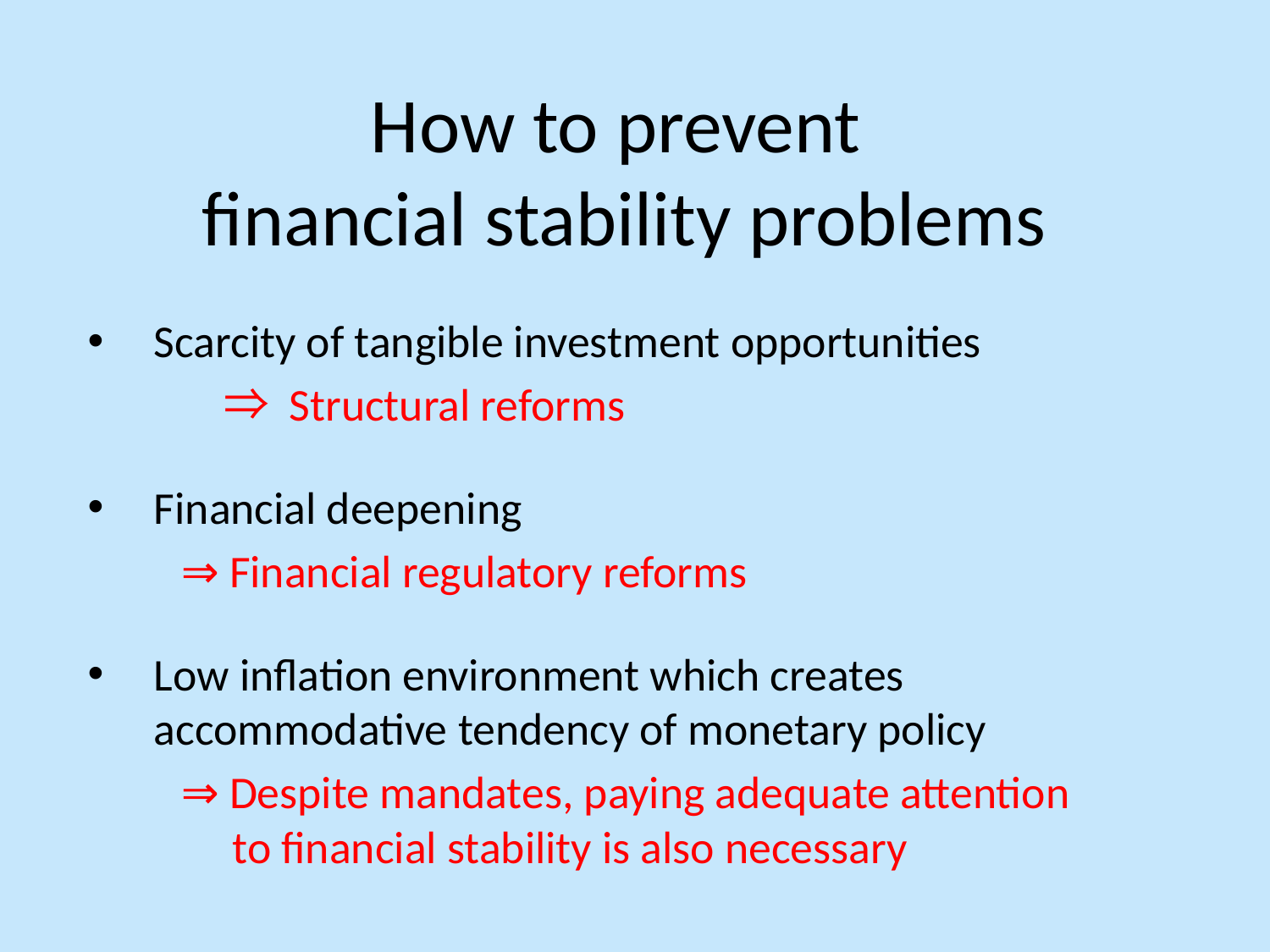

# How to prevent financial stability problems
Scarcity of tangible investment opportunities
　　　⇒ Structural reforms
Financial deepening
         ⇒ Financial regulatory reforms
Low inflation environment which creates accommodative tendency of monetary policy
         ⇒ Despite mandates, paying adequate attention
              to financial stability is also necessary